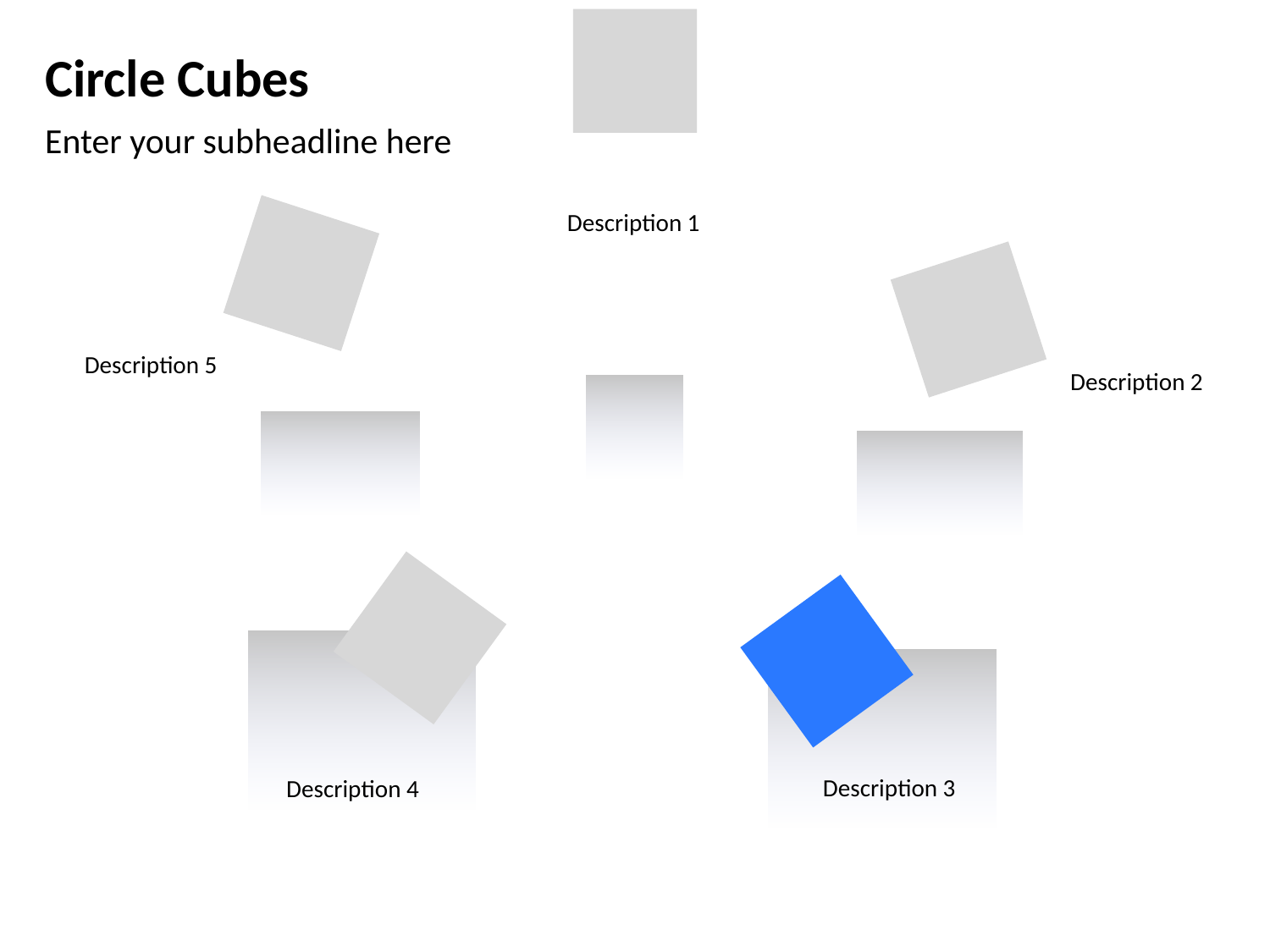

# Circle Cubes
Enter your subheadline here
Description 1
Description 5
Description 2
Description 3
Description 4